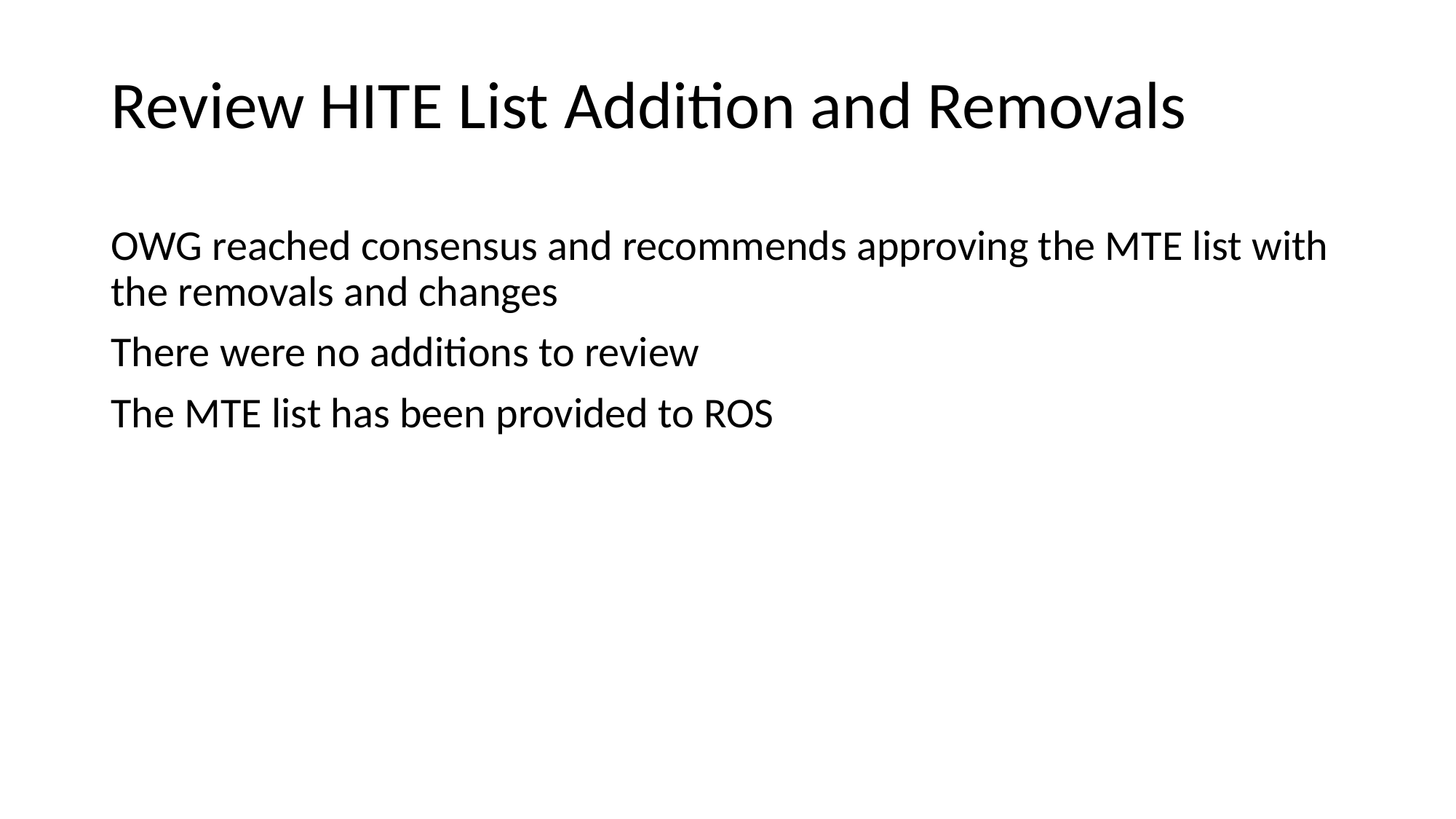

# Review HITE List Addition and Removals
OWG reached consensus and recommends approving the MTE list with the removals and changes
There were no additions to review
The MTE list has been provided to ROS